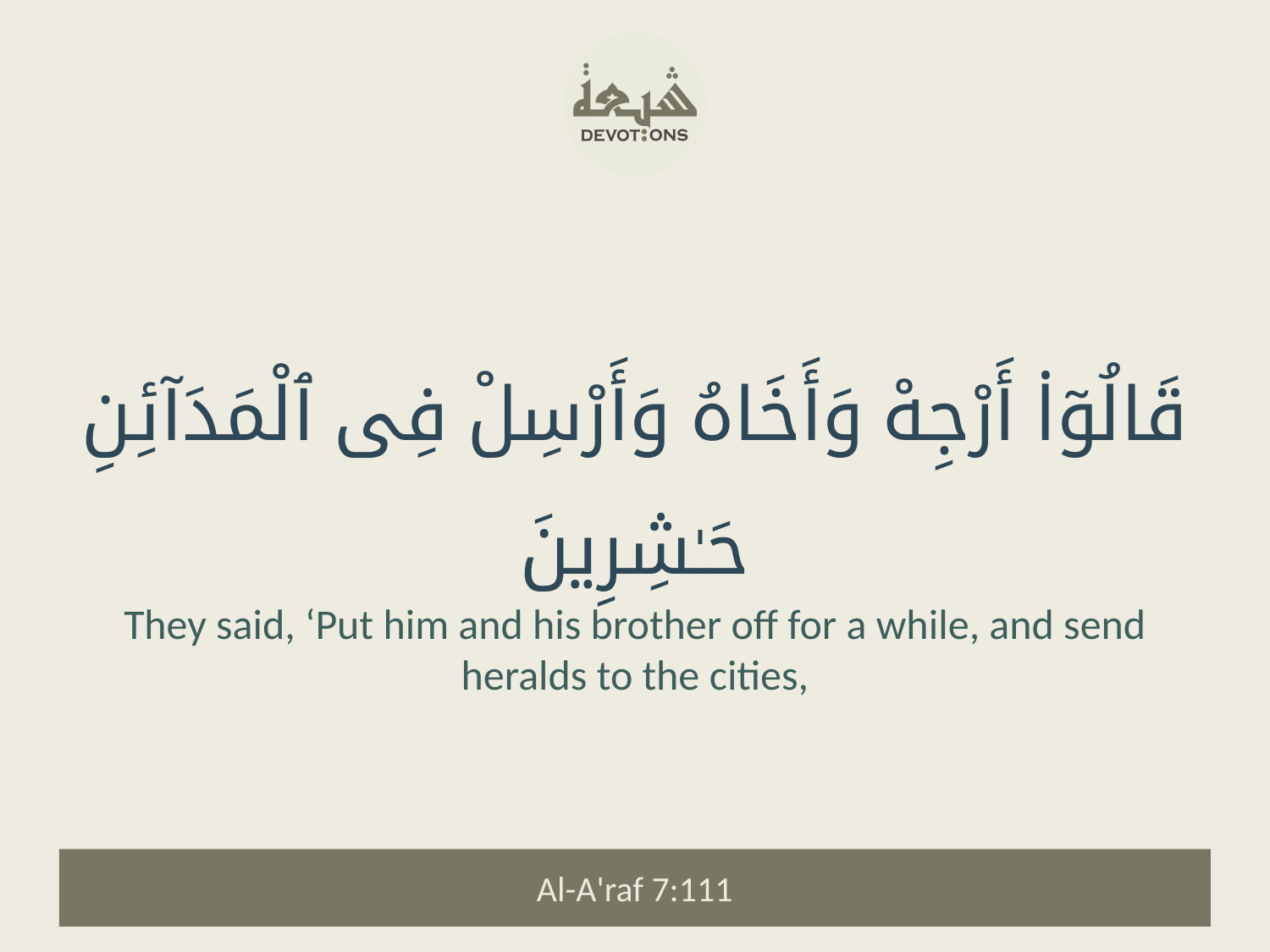

قَالُوٓا۟ أَرْجِهْ وَأَخَاهُ وَأَرْسِلْ فِى ٱلْمَدَآئِنِ حَـٰشِرِينَ
They said, ‘Put him and his brother off for a while, and send heralds to the cities,
Al-A'raf 7:111